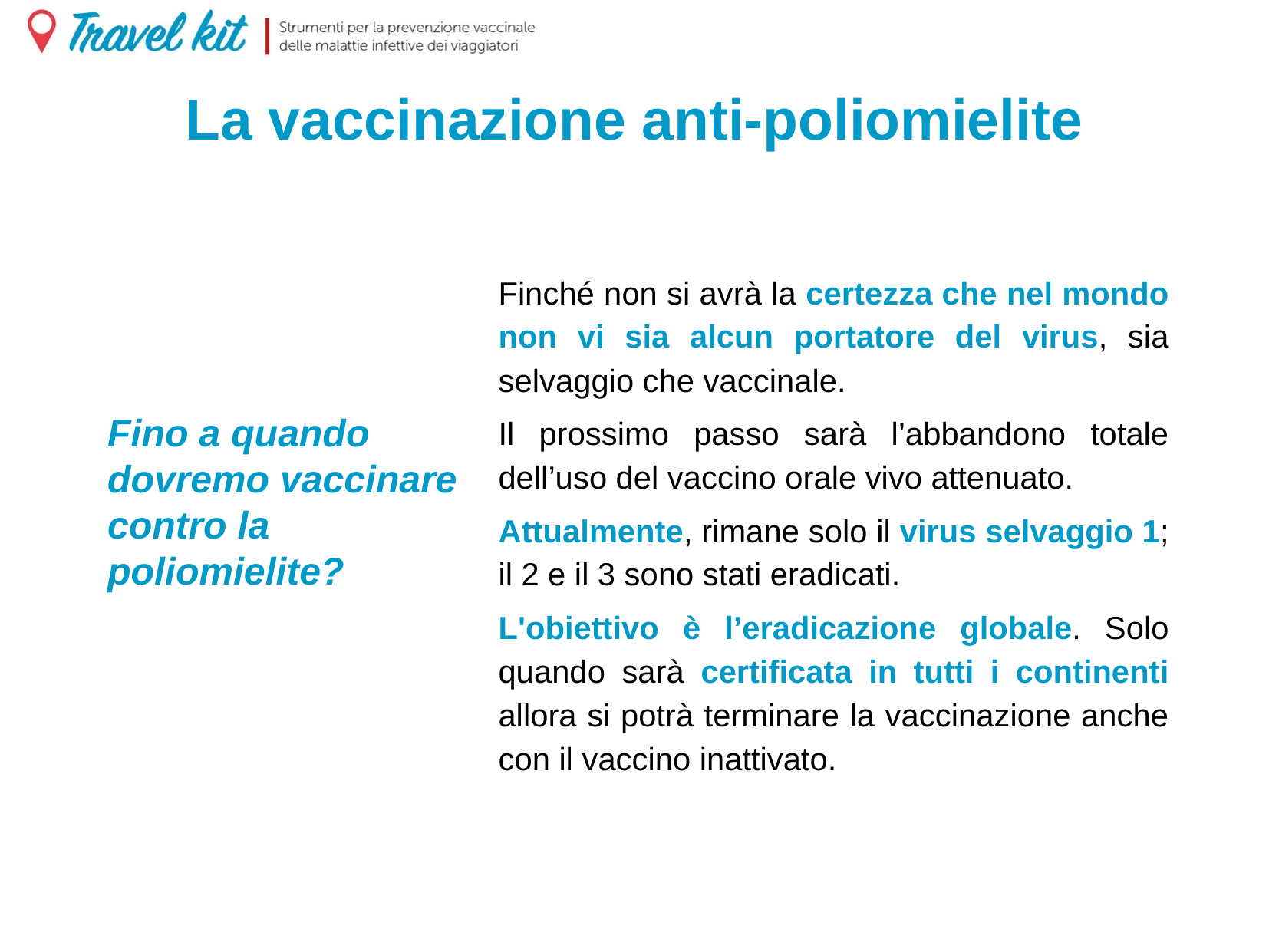

La vaccinazione anti-poliomielite
Finché non si avrà la certezza che nel mondo non vi sia alcun portatore del virus, sia selvaggio che vaccinale.
Il prossimo passo sarà l’abbandono totale dell’uso del vaccino orale vivo attenuato.
Attualmente, rimane solo il virus selvaggio 1; il 2 e il 3 sono stati eradicati.
L'obiettivo è l’eradicazione globale. Solo quando sarà certificata in tutti i continenti allora si potrà terminare la vaccinazione anche con il vaccino inattivato.
# Fino a quando dovremo vaccinare contro la poliomielite?